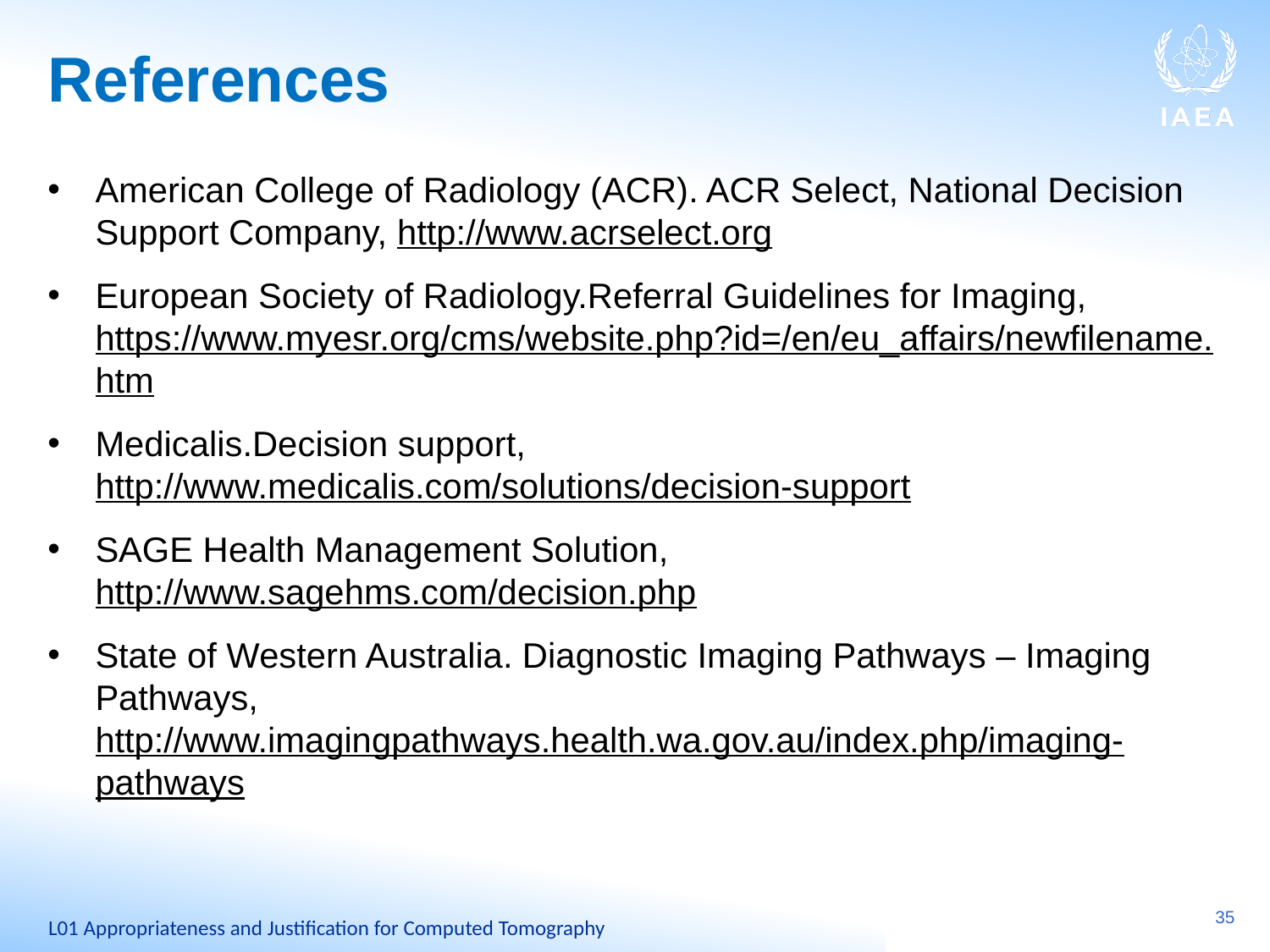

# References
American College of Radiology (ACR). ACR Select, National Decision Support Company, http://www.acrselect.org
European Society of Radiology.Referral Guidelines for Imaging, https://www.myesr.org/cms/website.php?id=/en/eu_affairs/newfilename.htm
Medicalis.Decision support, http://www.medicalis.com/solutions/decision-support
SAGE Health Management Solution, http://www.sagehms.com/decision.php
State of Western Australia. Diagnostic Imaging Pathways – Imaging Pathways, http://www.imagingpathways.health.wa.gov.au/index.php/imaging-pathways
35